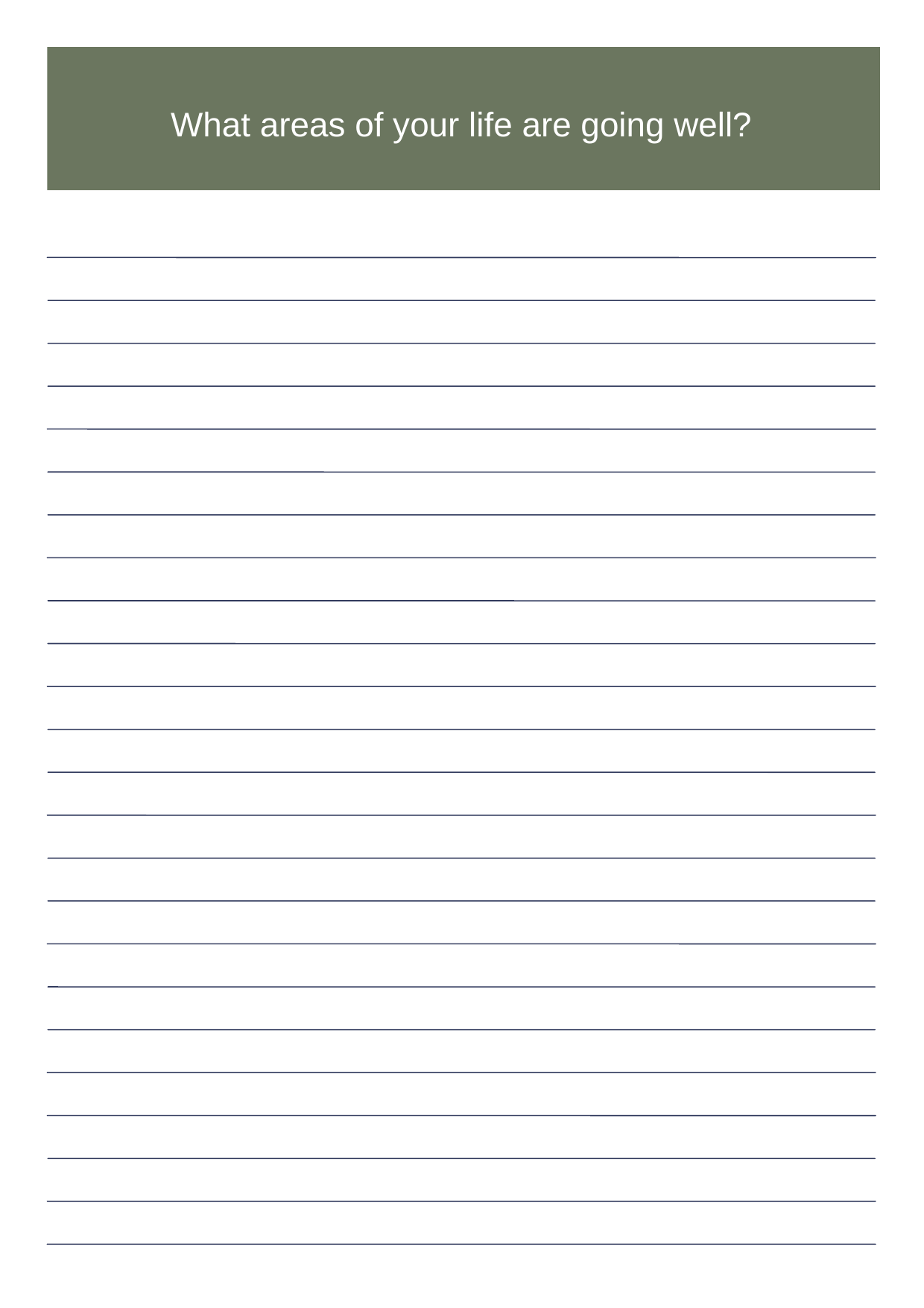

What areas of your life are going well?